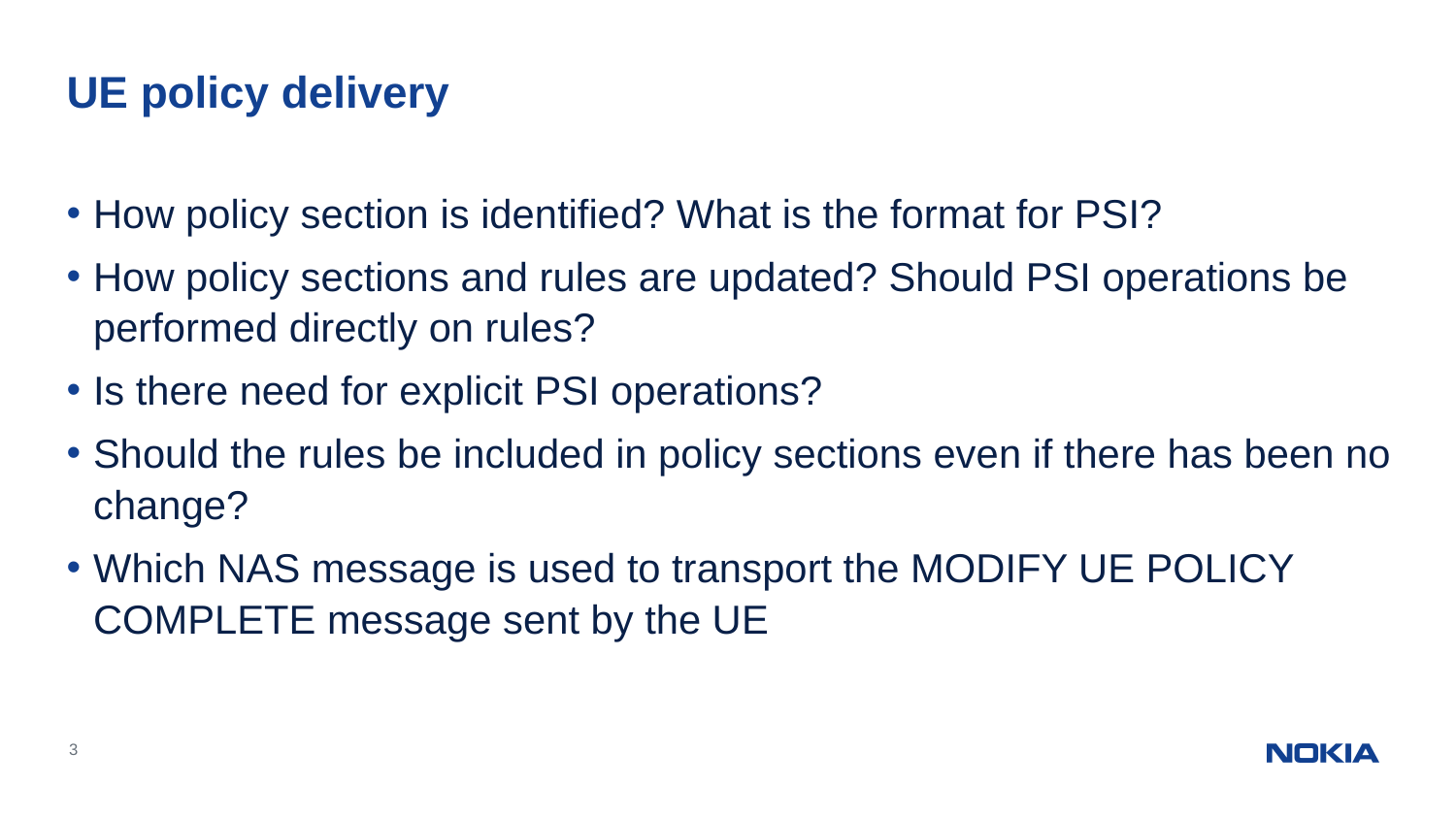

# UE policy delivery
How policy section is identified? What is the format for PSI?
How policy sections and rules are updated? Should PSI operations be performed directly on rules?
Is there need for explicit PSI operations?
Should the rules be included in policy sections even if there has been no change?
Which NAS message is used to transport the MODIFY UE POLICY COMPLETE message sent by the UE

Nokia Internal Use